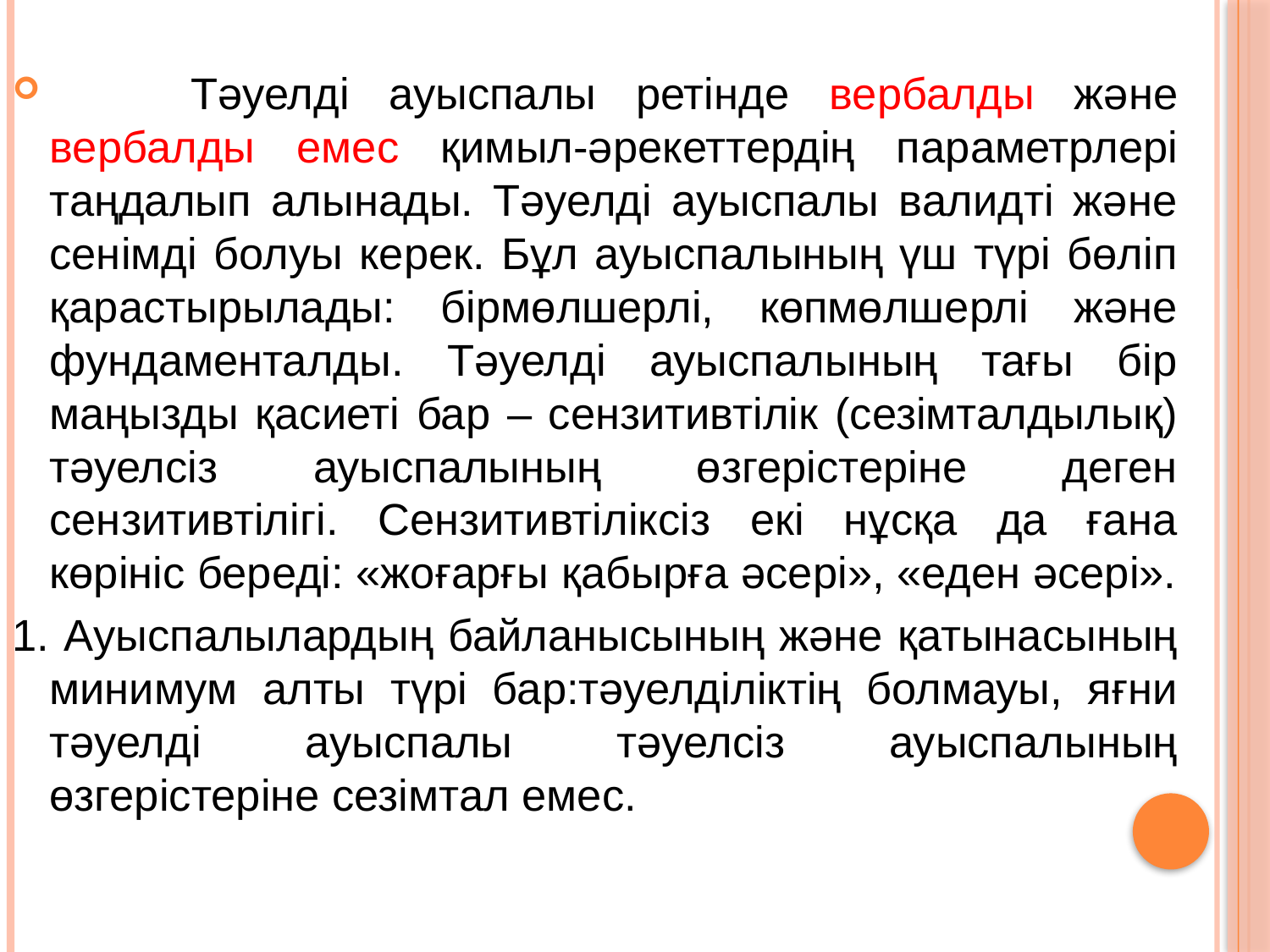

Тәуелді ауыспалы ретінде вербалды және вербалды емес қимыл-әрекеттердің параметрлері таңдалып алынады. Тәуелді ауыспалы валидті және сенімді болуы керек. Бұл ауыспалының үш түрі бөліп қарастырылады: бірмөлшерлі, көпмөлшерлі және фундаменталды. Тәуелді ауыспалының тағы бір маңызды қасиеті бар – сензитивтілік (сезімталдылық) тәуелсіз ауыспалының өзгерістеріне деген сензитивтілігі. Сензитивтіліксіз екі нұсқа да ғана көрініс береді: «жоғарғы қабырға әсері», «еден әсері».
1. Ауыспалылардың байланысының және қатынасының минимум алты түрі бар:тәуелділіктің болмауы, яғни тәуелді ауыспалы тәуелсіз ауыспалының өзгерістеріне сезімтал емес.